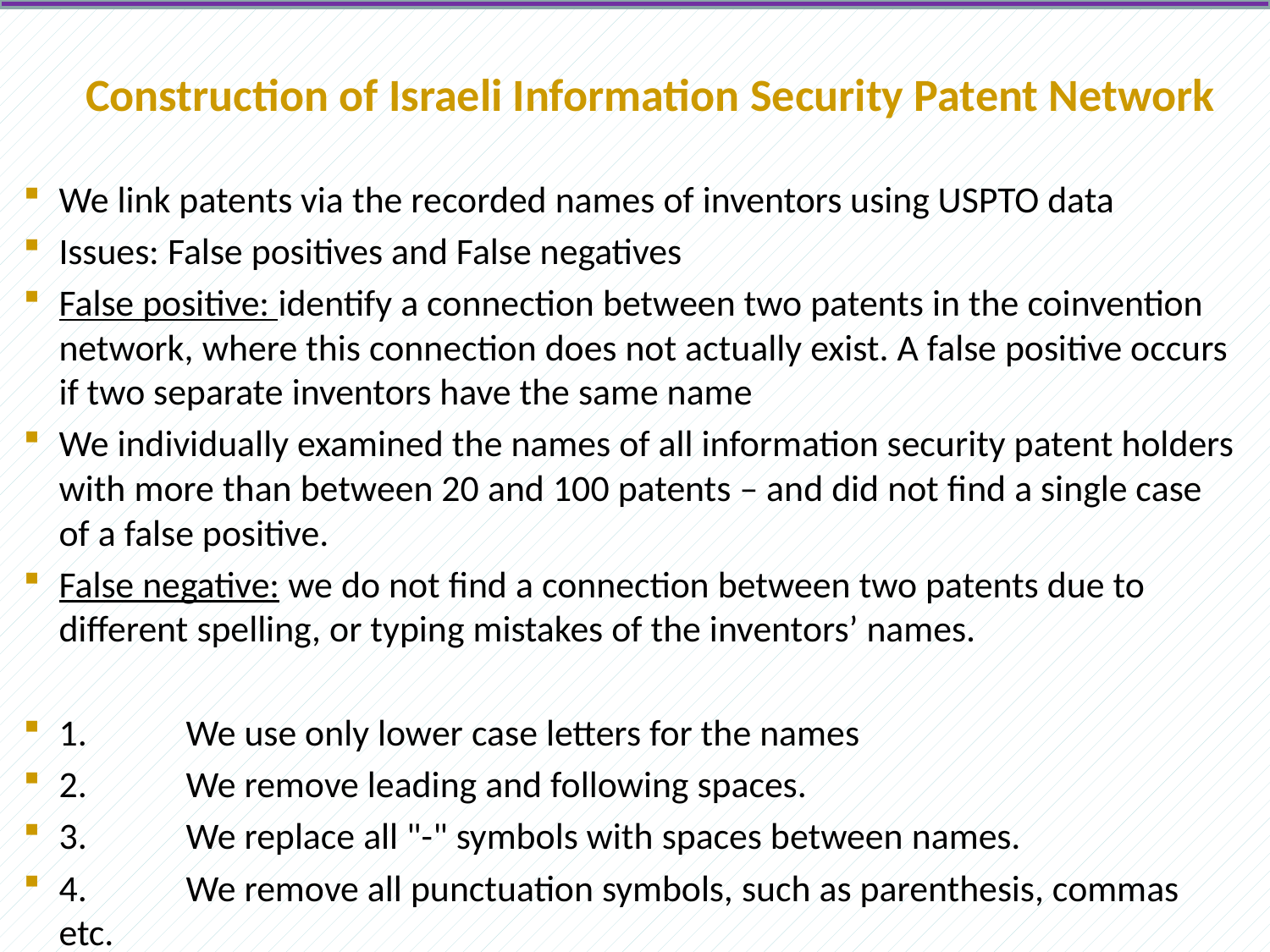

# Construction of Israeli Information Security Patent Network
We link patents via the recorded names of inventors using USPTO data
Issues: False positives and False negatives
False positive: identify a connection between two patents in the coinvention network, where this connection does not actually exist. A false positive occurs if two separate inventors have the same name
We individually examined the names of all information security patent holders with more than between 20 and 100 patents – and did not find a single case of a false positive.
False negative: we do not find a connection between two patents due to different spelling, or typing mistakes of the inventors’ names.

1.	We use only lower case letters for the names
2.	We remove leading and following spaces.
3.	We replace all "-" symbols with spaces between names.
4.	We remove all punctuation symbols, such as parenthesis, commas etc.